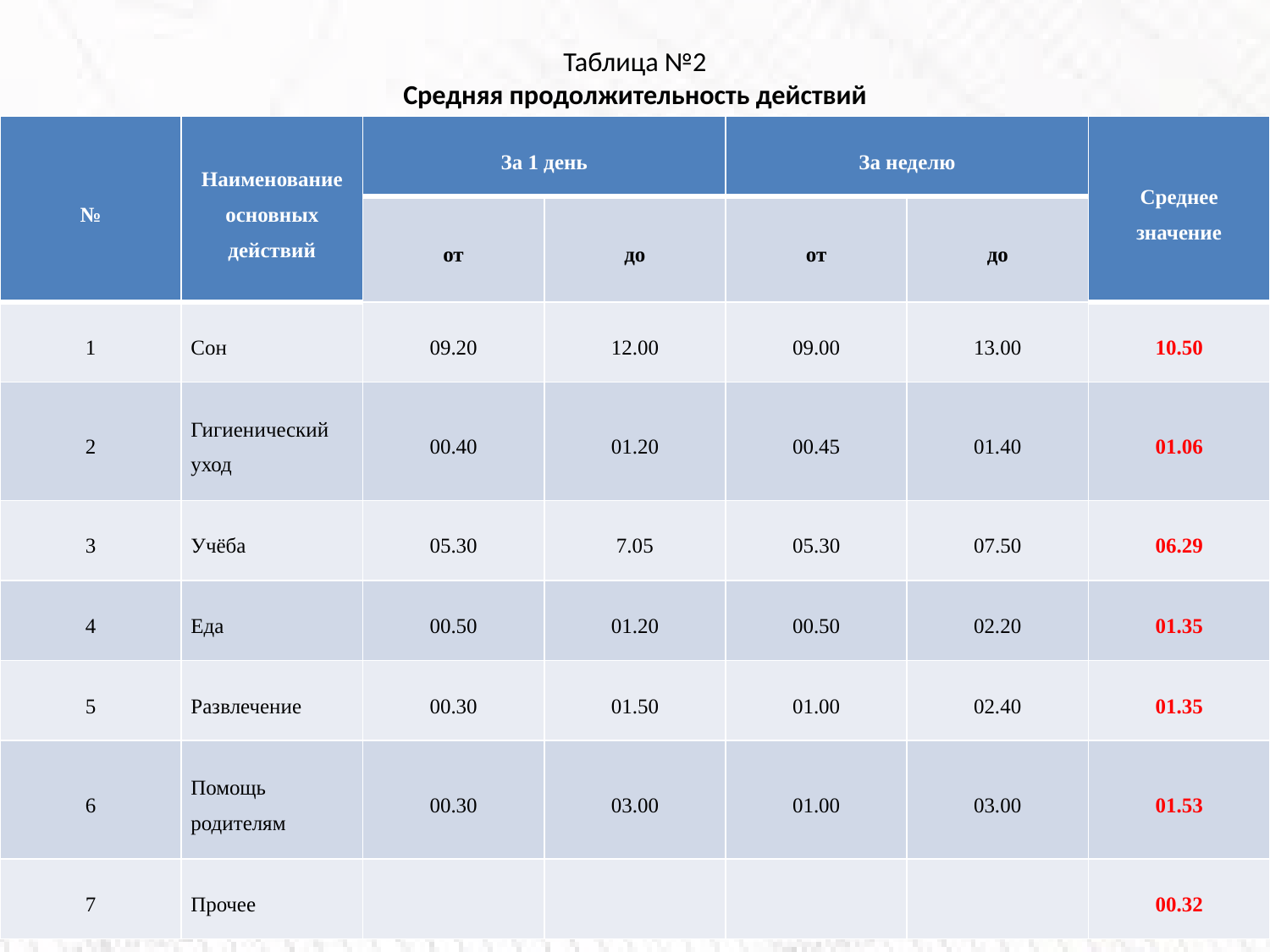

# Таблица №2 Средняя продолжительность действий
| № | Наименование основных действий | За 1 день |  | За неделю |  | Среднее значение |
| --- | --- | --- | --- | --- | --- | --- |
|  |  | от | до | от | до |  |
| 1 | Сон | 09.20 | 12.00 | 09.00 | 13.00 | 10.50 |
| 2 | Гигиенический уход | 00.40 | 01.20 | 00.45 | 01.40 | 01.06 |
| 3 | Учёба | 05.30 | 7.05 | 05.30 | 07.50 | 06.29 |
| 4 | Еда | 00.50 | 01.20 | 00.50 | 02.20 | 01.35 |
| 5 | Развлечение | 00.30 | 01.50 | 01.00 | 02.40 | 01.35 |
| 6 | Помощь родителям | 00.30 | 03.00 | 01.00 | 03.00 | 01.53 |
| 7 | Прочее |  |  |  |  | 00.32 |